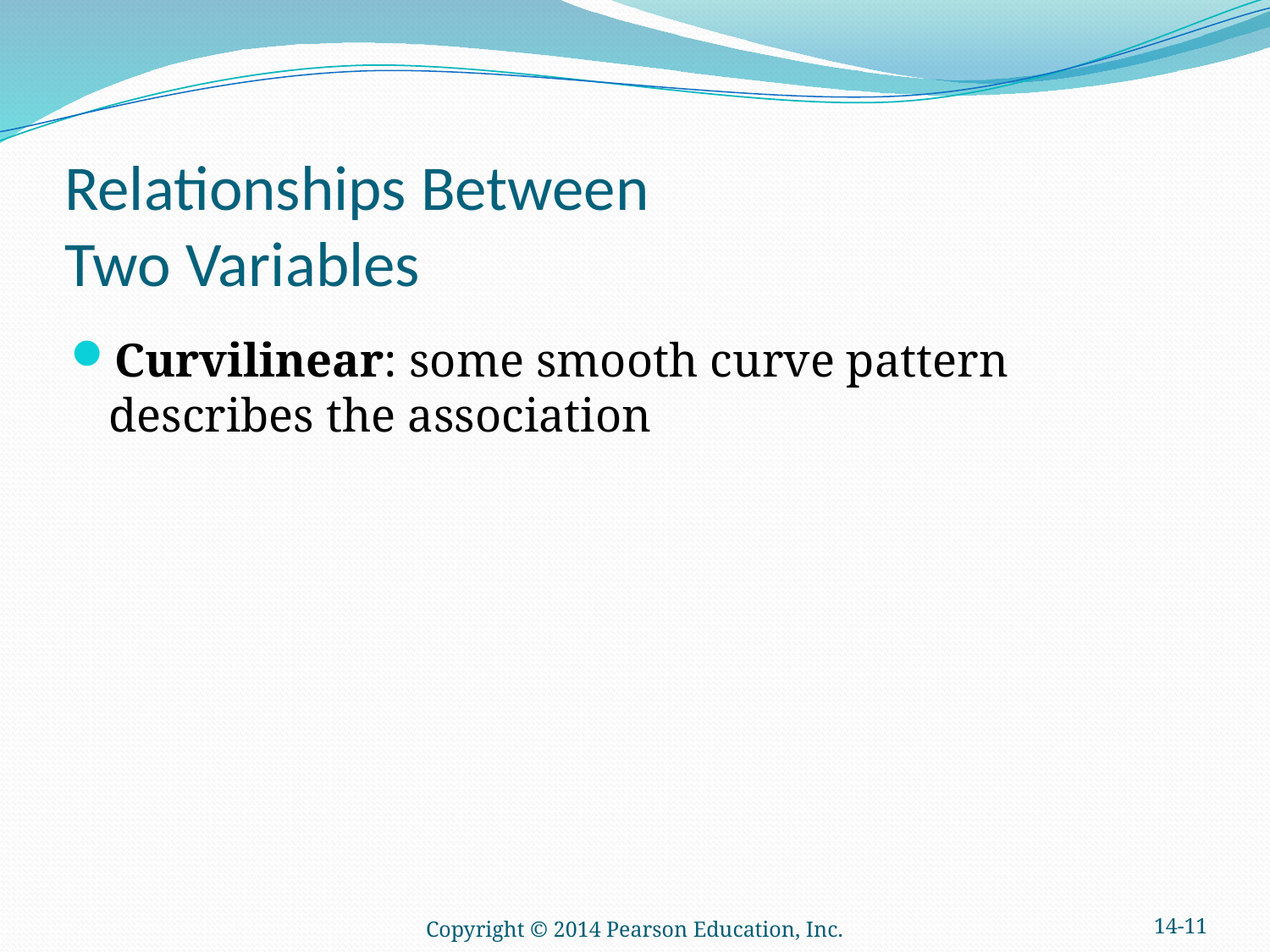

# Relationships Between Two Variables
Curvilinear: some smooth curve pattern describes the association